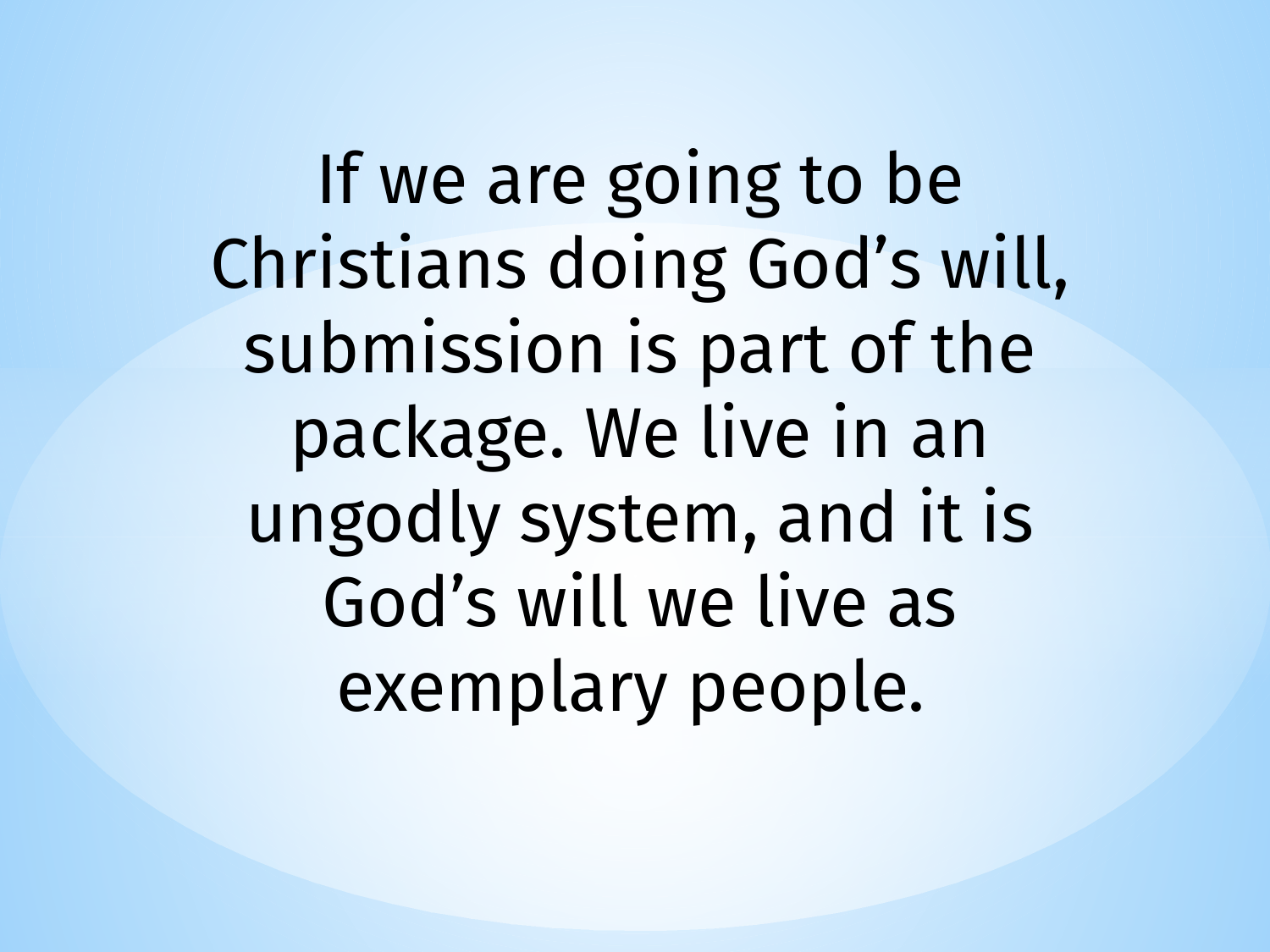

If we are going to be Christians doing God’s will, submission is part of the package. We live in an ungodly system, and it is God’s will we live as exemplary people.